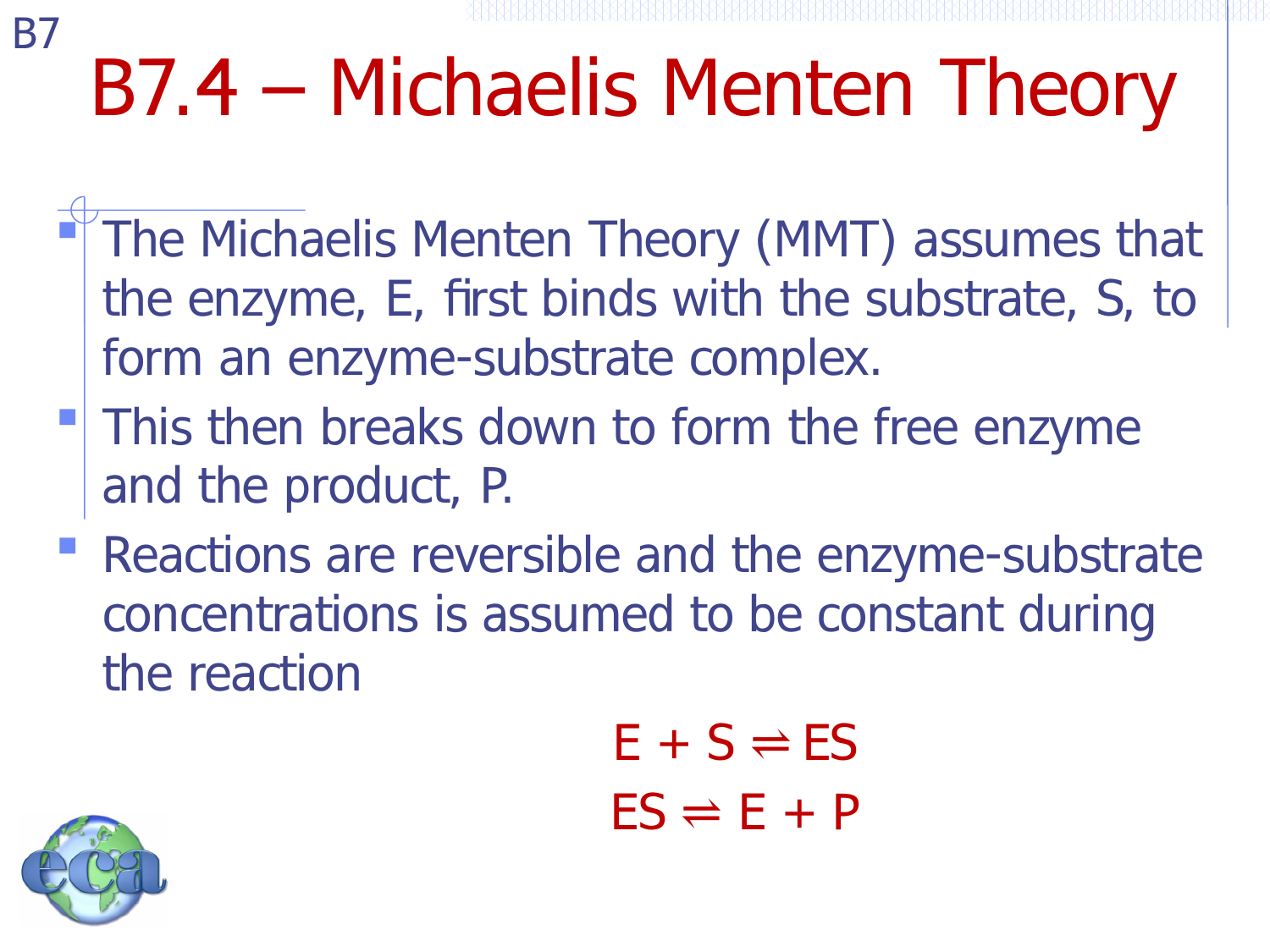

# B7.4 – Michaelis Menten Theory
The Michaelis Menten Theory (MMT) assumes that the enzyme, E, first binds with the substrate, S, to form an enzyme-substrate complex.
This then breaks down to form the free enzyme and the product, P.
Reactions are reversible and the enzyme-substrate concentrations is assumed to be constant during the reaction
	E + S ⇌ ES
	ES ⇌ E + P